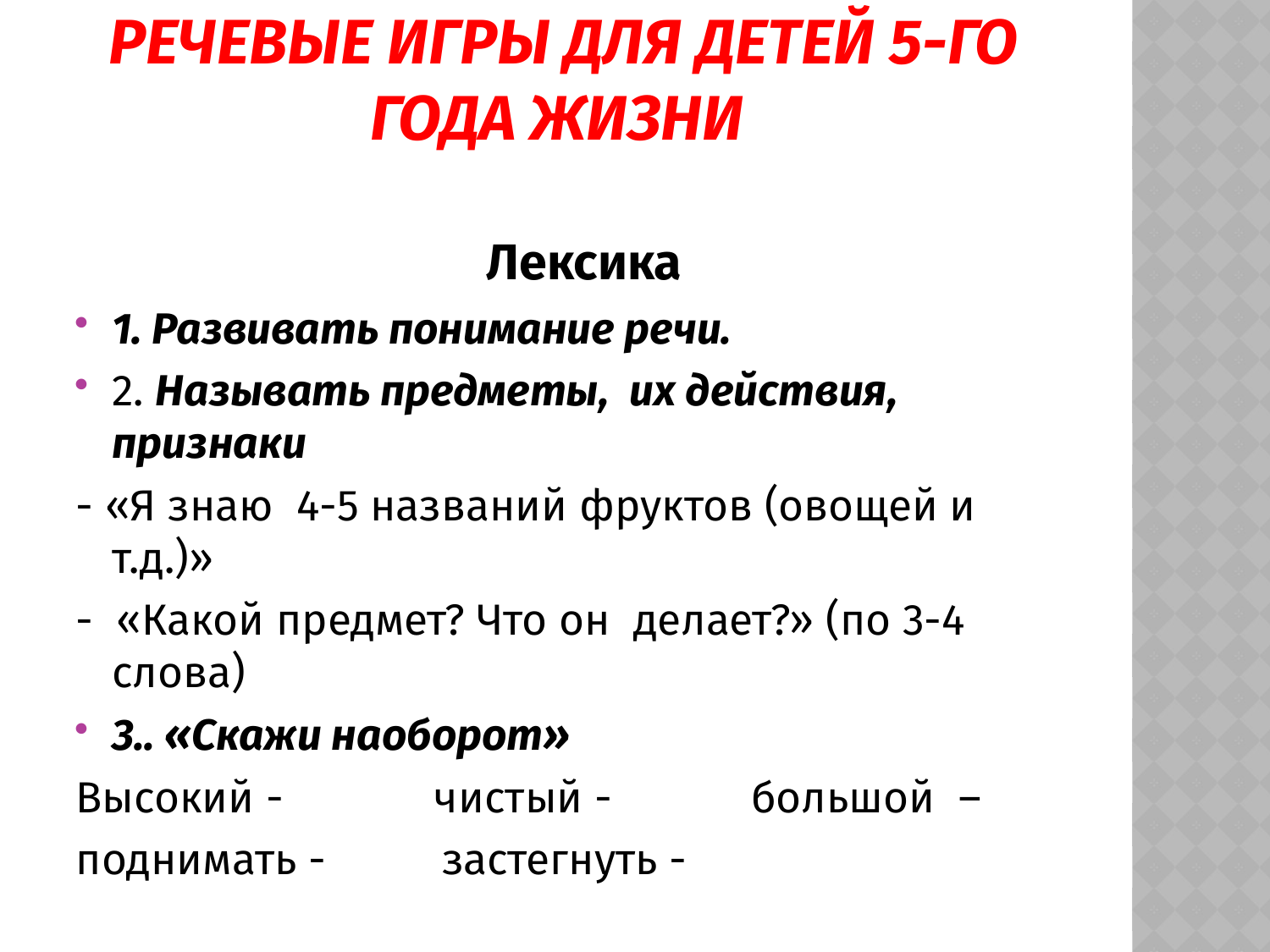

# Речевые игры для детей 5-го года жизни
	Лексика
1. Развивать понимание речи.
2. Называть предметы,  их действия, признаки
- «Я знаю  4-5 названий фруктов (овощей и т.д.)»
-  «Какой предмет? Что он  делает?» (по 3-4 слова)
3.. «Скажи наоборот»
Высокий -             чистый -            большой  –
поднимать -          застегнуть -